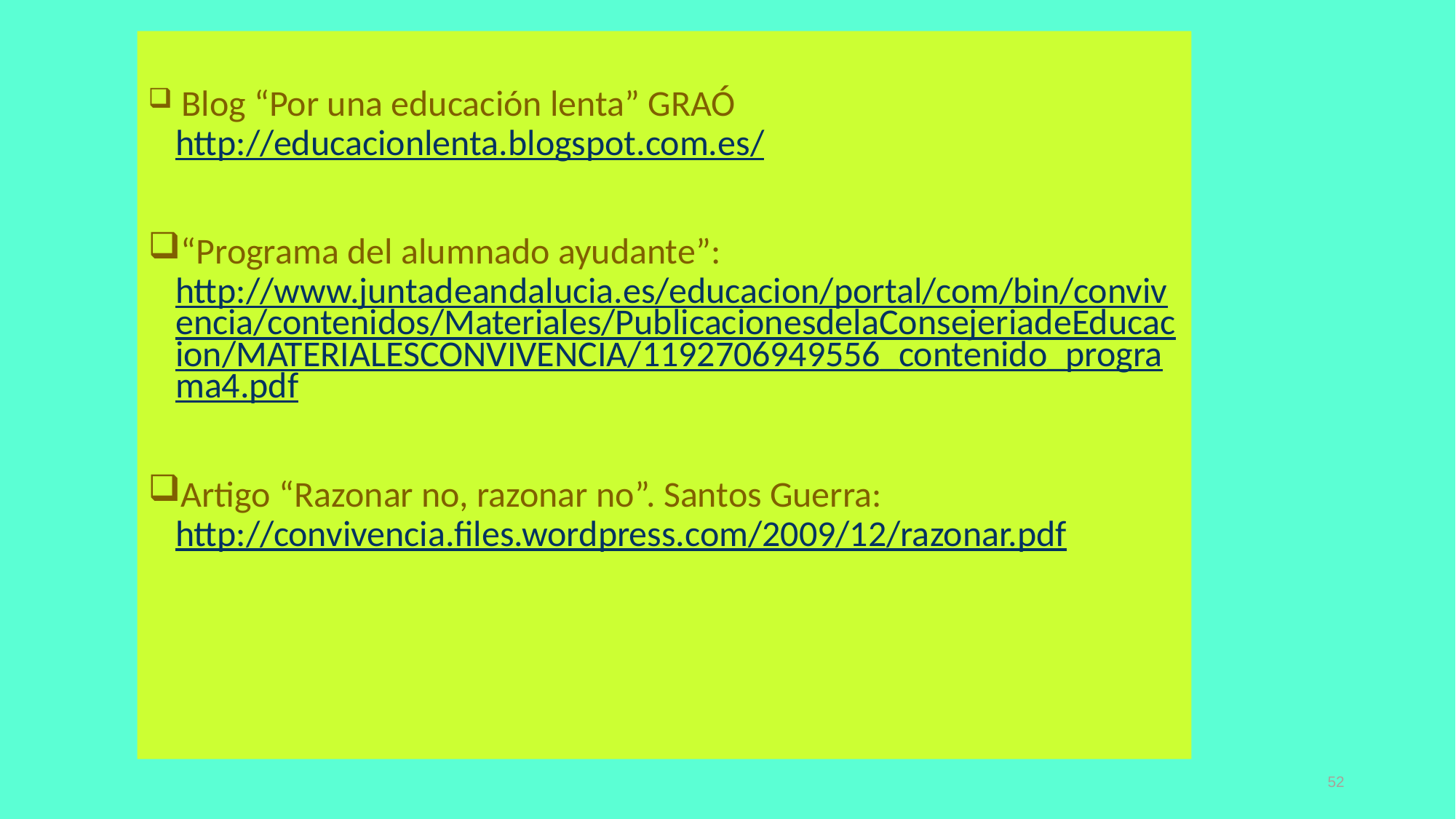

Blog “Por una educación lenta” GRAÓ http://educacionlenta.blogspot.com.es/

“Programa del alumnado ayudante”: http://www.juntadeandalucia.es/educacion/portal/com/bin/convivencia/contenidos/Materiales/PublicacionesdelaConsejeriadeEducacion/MATERIALESCONVIVENCIA/1192706949556_contenido_programa4.pdf

Artigo “Razonar no, razonar no”. Santos Guerra: http://convivencia.files.wordpress.com/2009/12/razonar.pdf

52